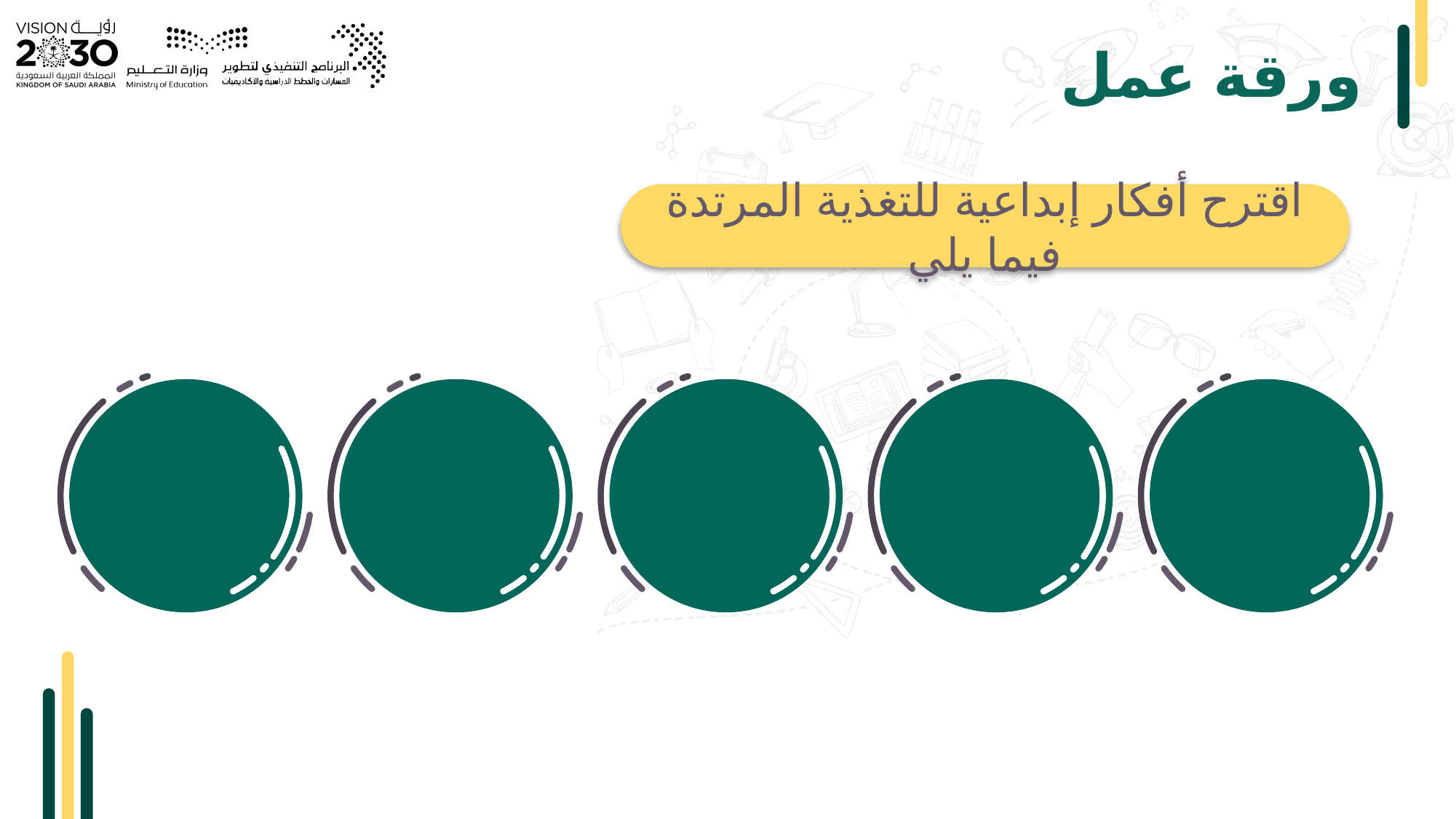

# ورقة عمل

اقترح أفكار إبداعية للتغذية المرتدة فيما يلي